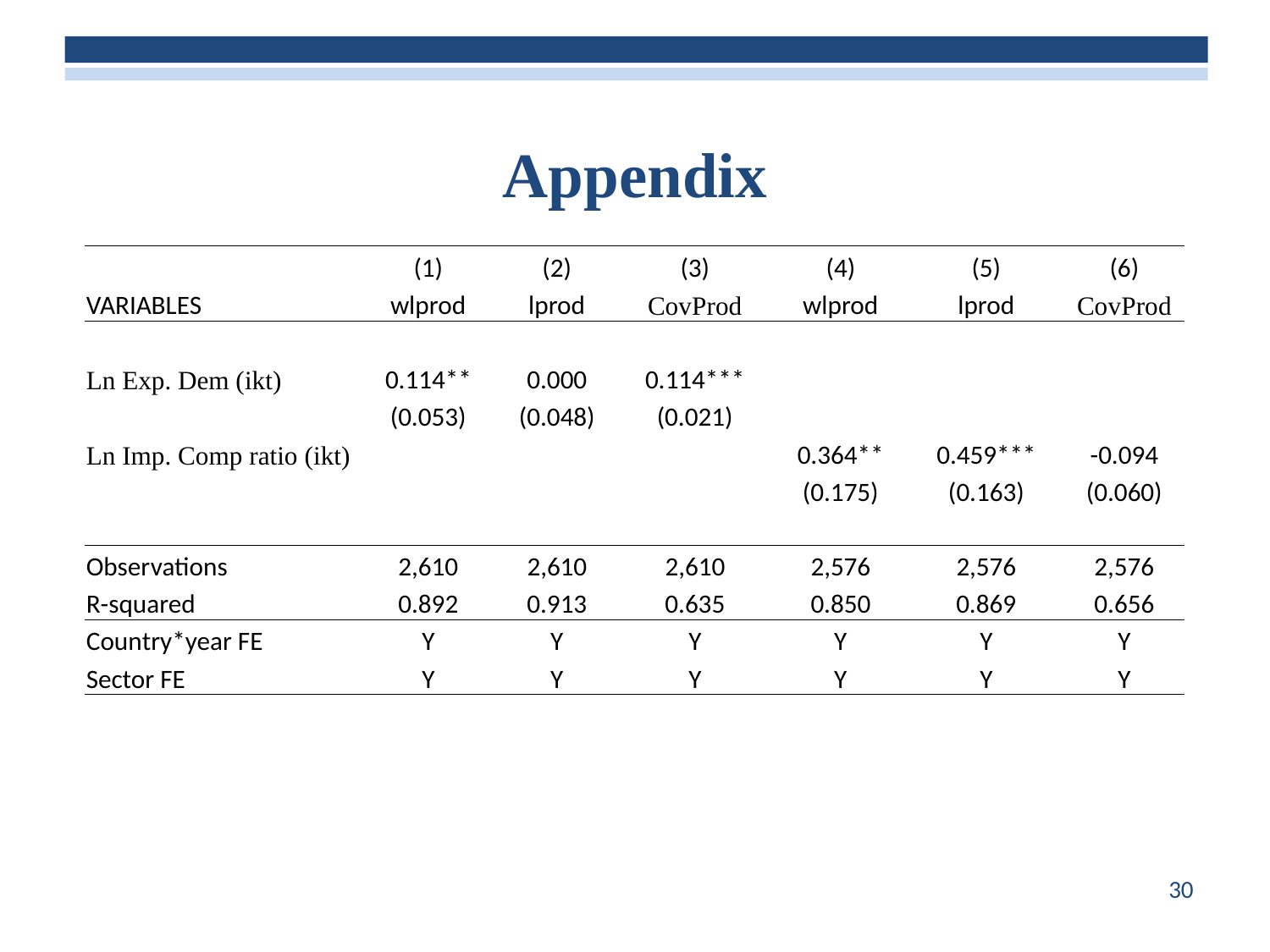

# Appendix
|  | (1) | (2) | (3) | (4) | (5) | (6) |
| --- | --- | --- | --- | --- | --- | --- |
| VARIABLES | wlprod | lprod | CovProd | wlprod | lprod | CovProd |
|  |  |  |  |  |  |  |
| Ln Exp. Dem (ikt) | 0.114\*\* | 0.000 | 0.114\*\*\* |  |  |  |
|  | (0.053) | (0.048) | (0.021) |  |  |  |
| Ln Imp. Comp ratio (ikt) |  |  |  | 0.364\*\* | 0.459\*\*\* | -0.094 |
|  |  |  |  | (0.175) | (0.163) | (0.060) |
|  |  |  |  |  |  |  |
| Observations | 2,610 | 2,610 | 2,610 | 2,576 | 2,576 | 2,576 |
| R-squared | 0.892 | 0.913 | 0.635 | 0.850 | 0.869 | 0.656 |
| Country\*year FE | Y | Y | Y | Y | Y | Y |
| Sector FE | Y | Y | Y | Y | Y | Y |
30